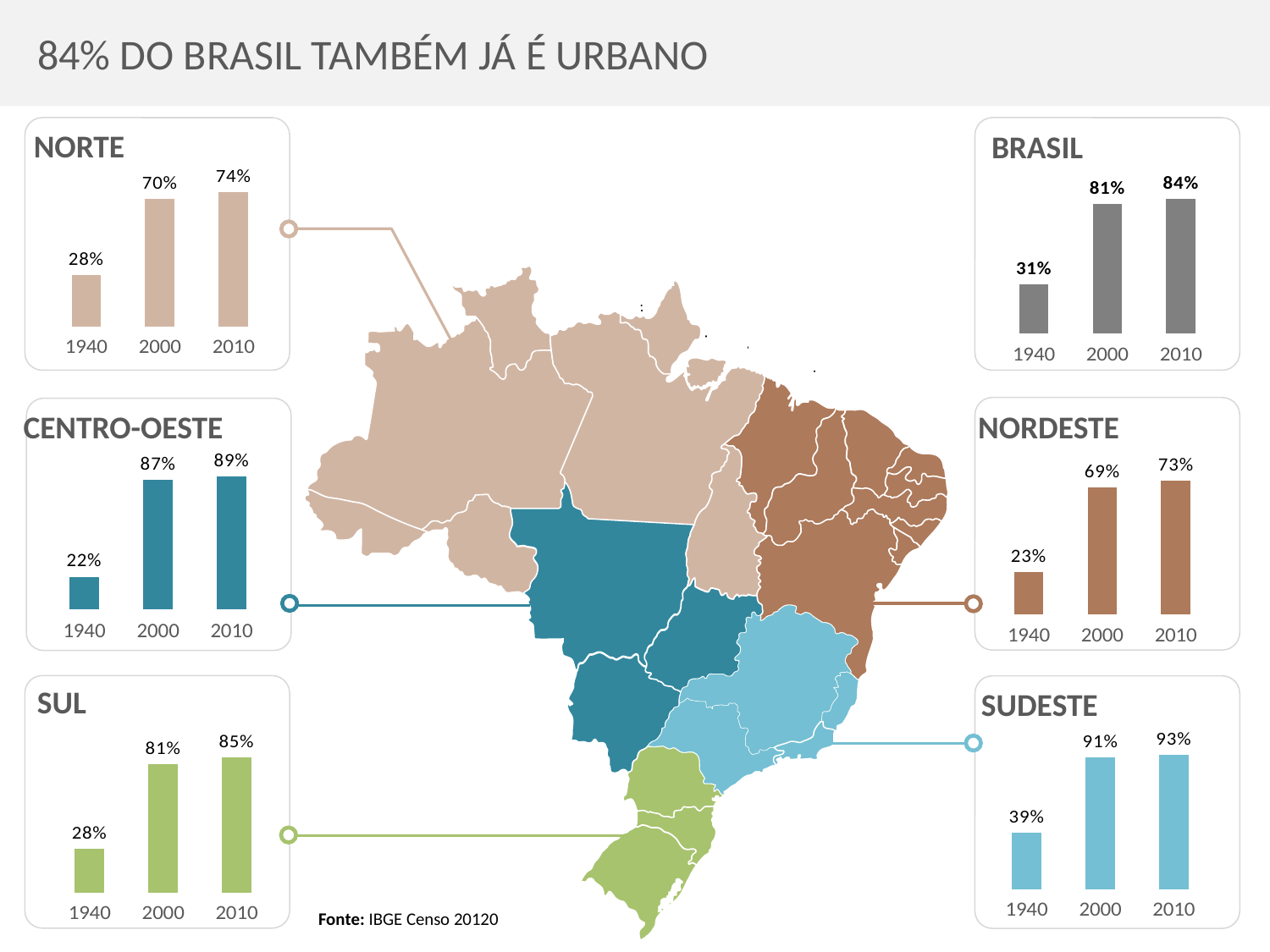

84% do Brasil também já é urbano

Norte
BRASIL

### Chart

| Category | Norte |
|---|---|
| 1940.0 | 28.0 |
| 2000.0 | 70.0 |
| 2010.0 | 74.0 |

### Chart

| Category | Brasil |
|---|---|
| 1940.0 | 31.0 |
| 2000.0 | 81.0 |
| 2010.0 | 84.0 |

Centro-oeste
Nordeste

### Chart

| Category | Centro-oeste |
|---|---|
| 1940.0 | 22.0 |
| 2000.0 | 87.0 |
| 2010.0 | 89.0 |

### Chart

| Category | Nordeste |
|---|---|
| 1940.0 | 23.0 |
| 2000.0 | 69.0 |
| 2010.0 | 73.0 |

Sul

Sudeste

### Chart

| Category | Sudeste |
|---|---|
| 1940.0 | 39.0 |
| 2000.0 | 91.0 |
| 2010.0 | 93.0 |

### Chart

| Category | Sul |
|---|---|
| 1940.0 | 28.0 |
| 2000.0 | 81.0 |
| 2010.0 | 85.0 |

Fonte: IBGE Censo 20120